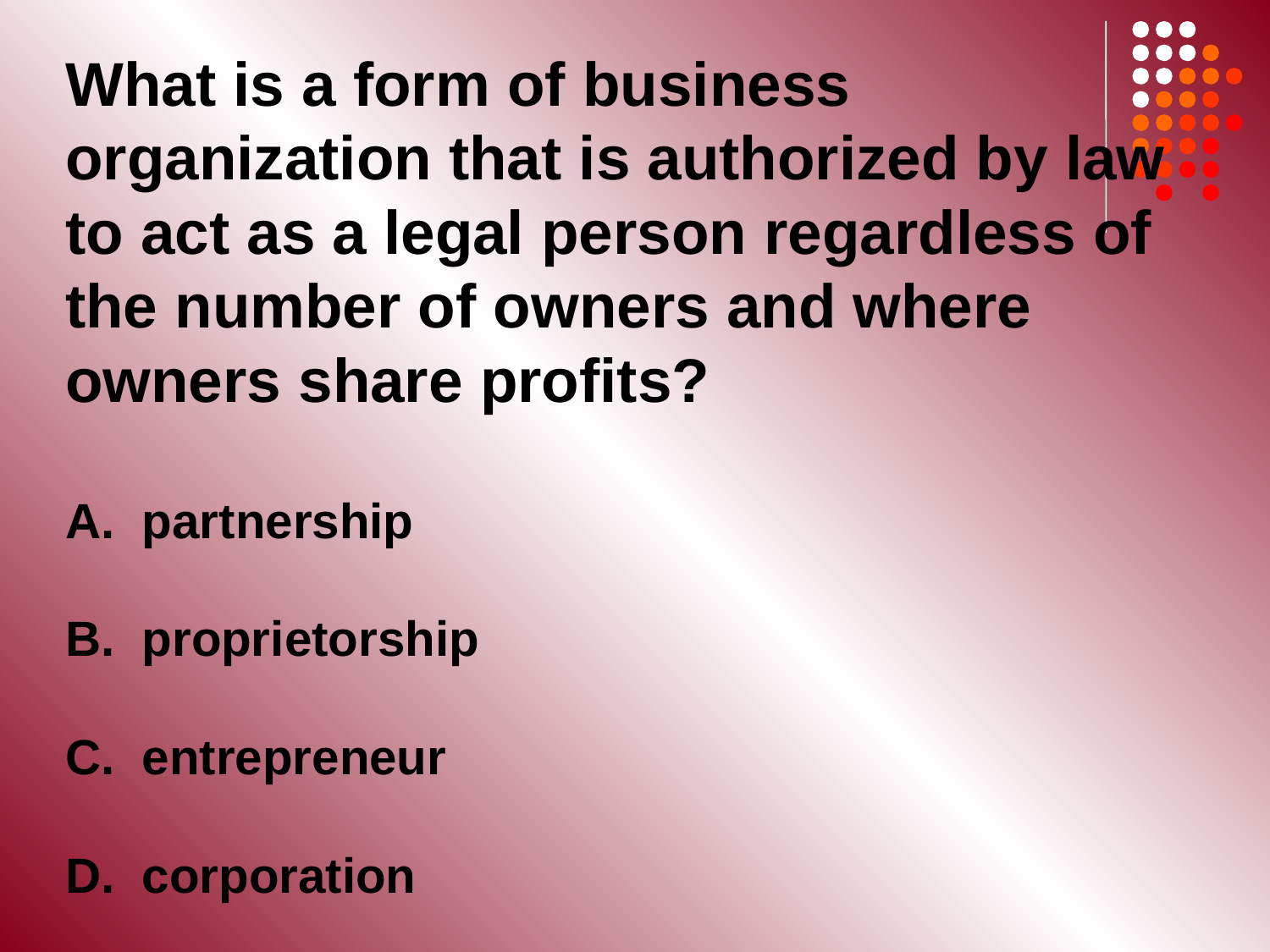

What is a form of business organization that is authorized by law to act as a legal person regardless of the number of owners and where owners share profits?
A.  partnership
B.  proprietorship
C.  entrepreneur
D.  corporation